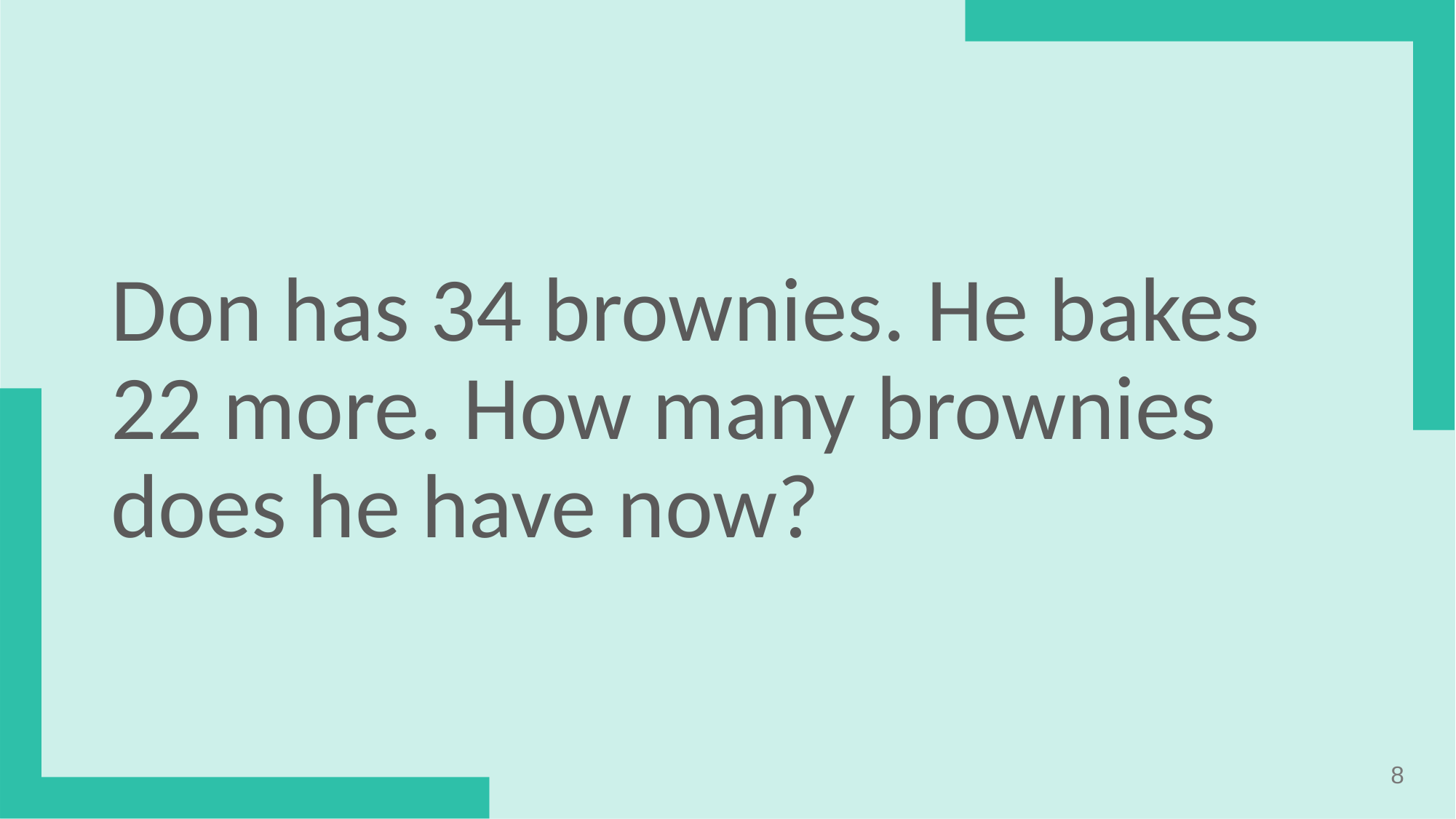

# Don has 34 brownies. He bakes 22 more. How many brownies does he have now?
8